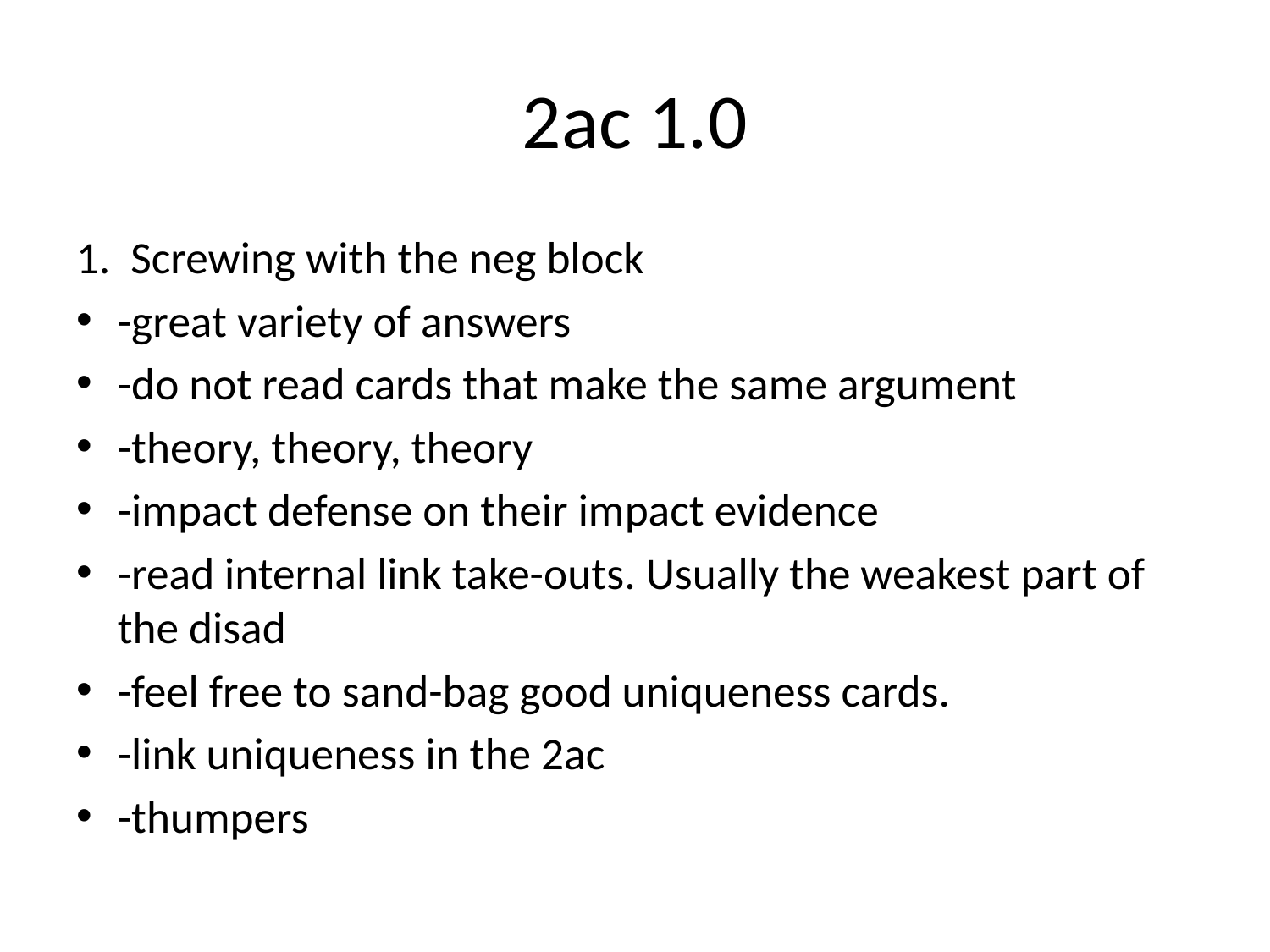

# 2ac 1.0
1.  Screwing with the neg block
-great variety of answers
-do not read cards that make the same argument
-theory, theory, theory
-impact defense on their impact evidence
-read internal link take-outs. Usually the weakest part of the disad
-feel free to sand-bag good uniqueness cards.
-link uniqueness in the 2ac
-thumpers